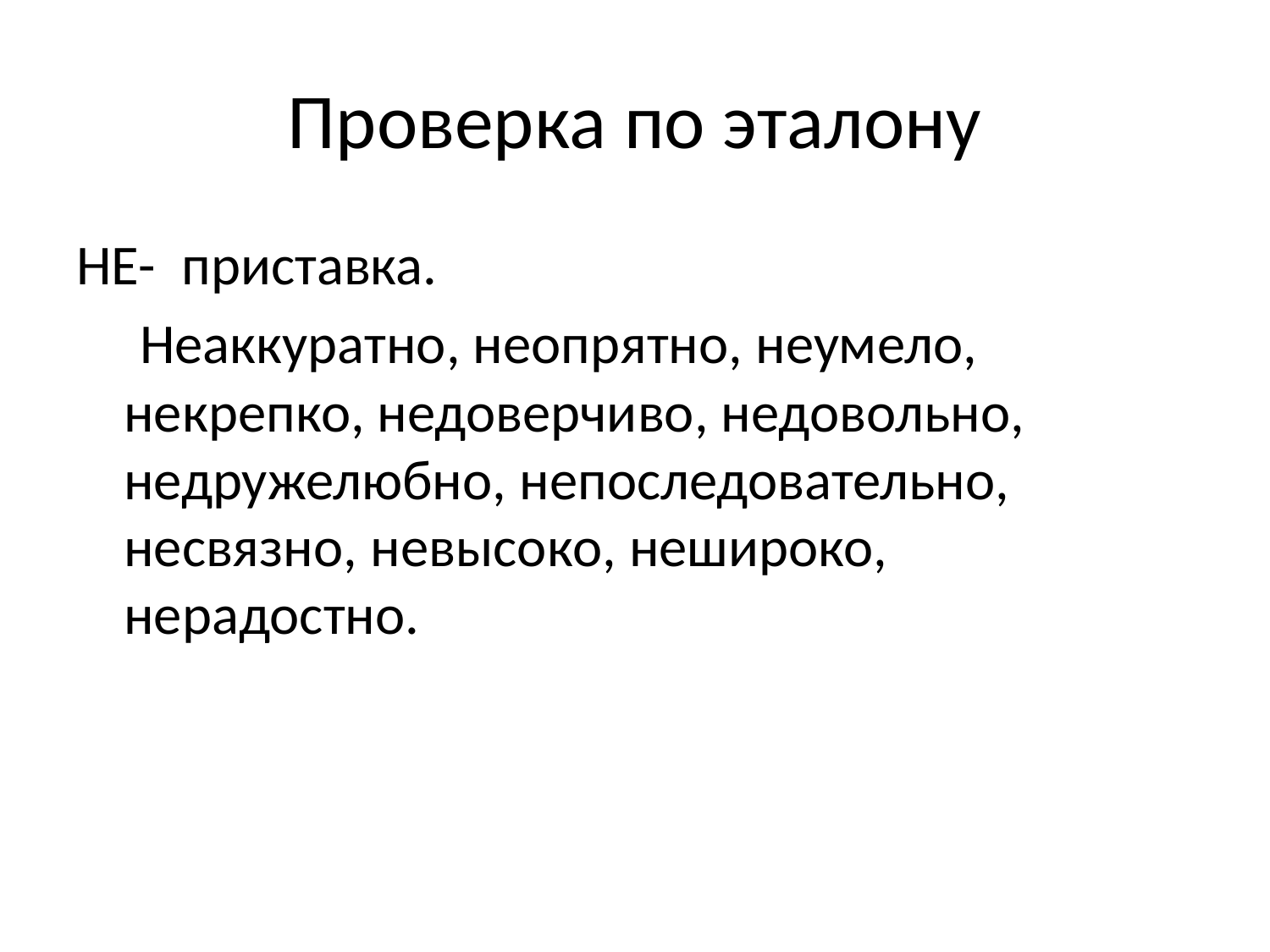

# Проверка по эталону
НЕ-  приставка.
     Неаккуратно, неопрятно, неумело, некрепко, недоверчиво, недовольно, недружелюбно, непоследовательно, несвязно, невысоко, нешироко, нерадостно.